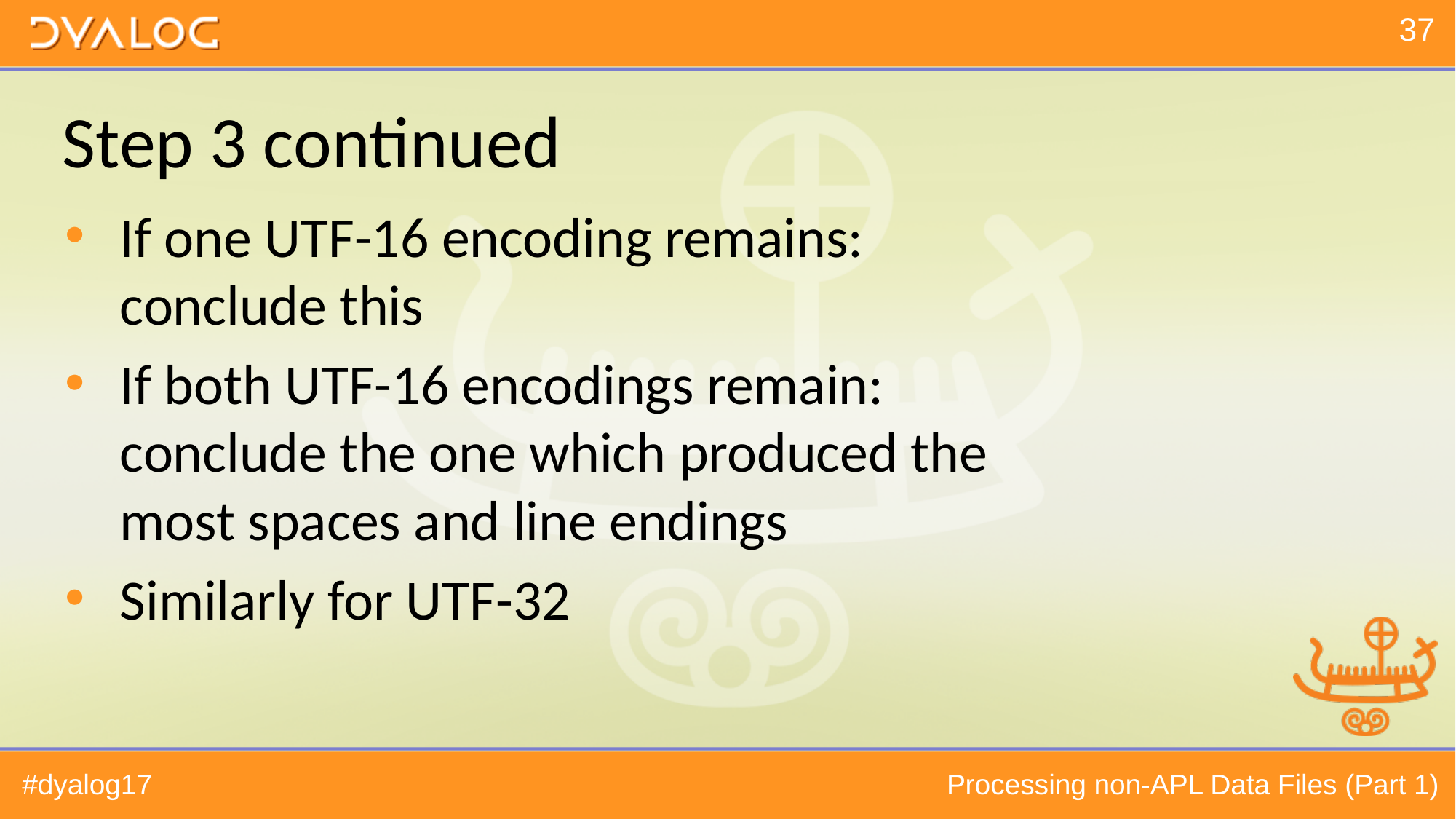

# Step 3 continued

If one UTF-16 encoding remains: conclude this
If both UTF-16 encodings remain: conclude the one which produced the most spaces and line endings
Similarly for UTF-32